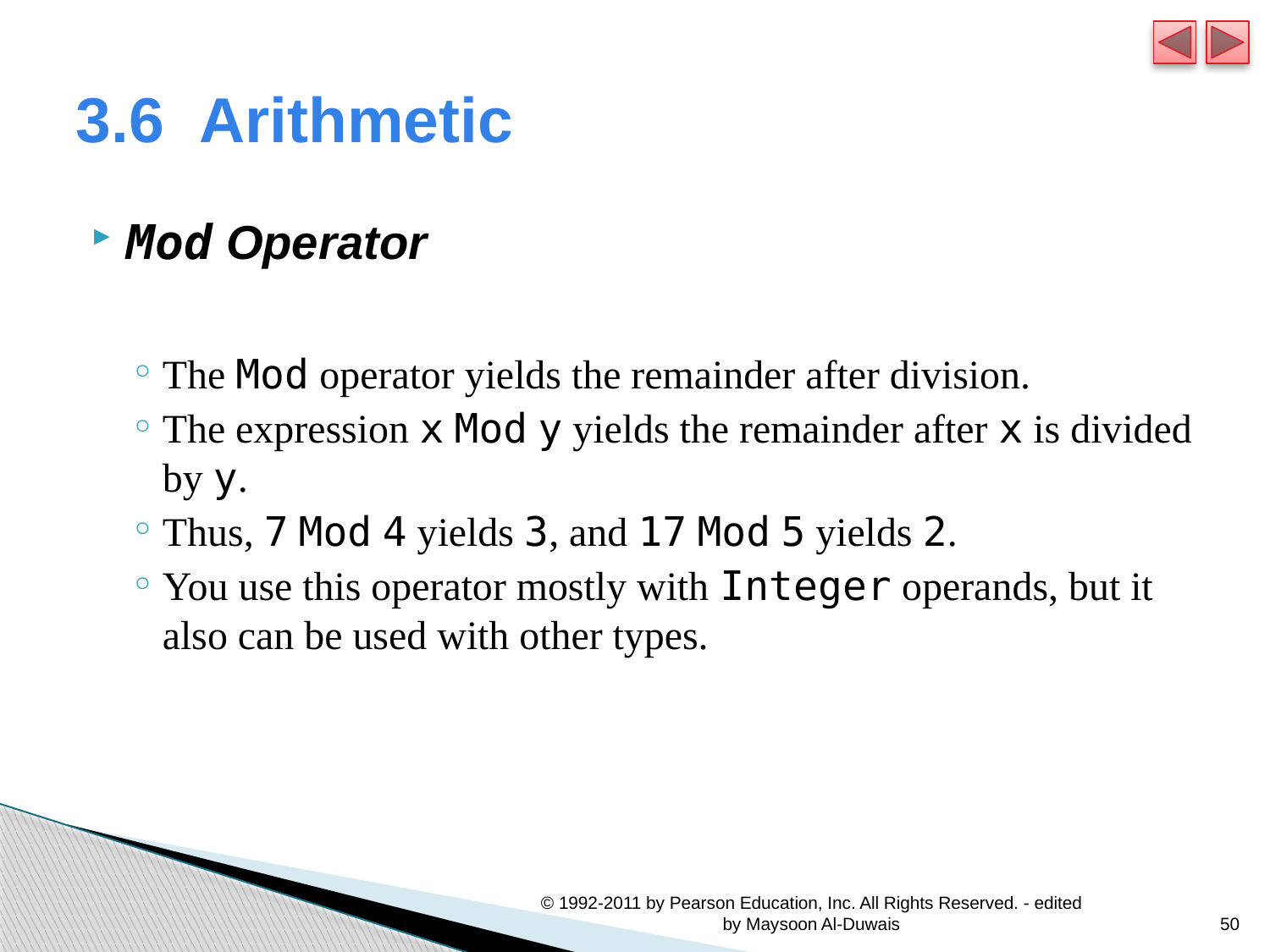

# 3.6  Arithmetic
Mod Operator

The Mod operator yields the remainder after division.
The expression x Mod y yields the remainder after x is divided by y.
Thus, 7 Mod 4 yields 3, and 17 Mod 5 yields 2.
You use this operator mostly with Integer operands, but it also can be used with other types.
© 1992-2011 by Pearson Education, Inc. All Rights Reserved. - edited by Maysoon Al-Duwais
50